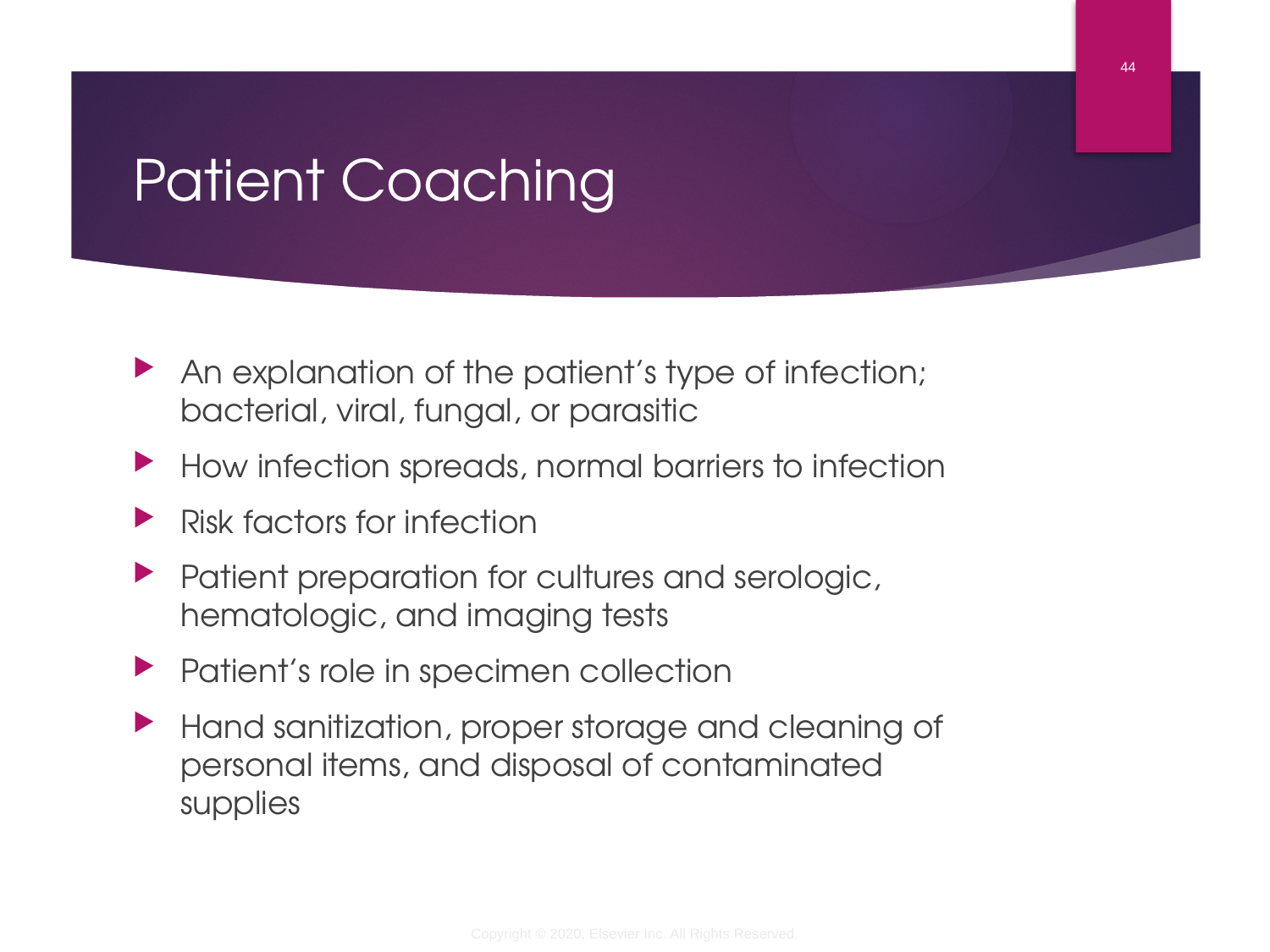

44

# Patient Coaching
An explanation of the patient’s type of infection; bacterial, viral, fungal, or parasitic
How infection spreads, normal barriers to infection
Risk factors for infection
Patient preparation for cultures and serologic, hematologic, and imaging tests
Patient’s role in specimen collection
Hand sanitization, proper storage and cleaning of personal items, and disposal of contaminated supplies